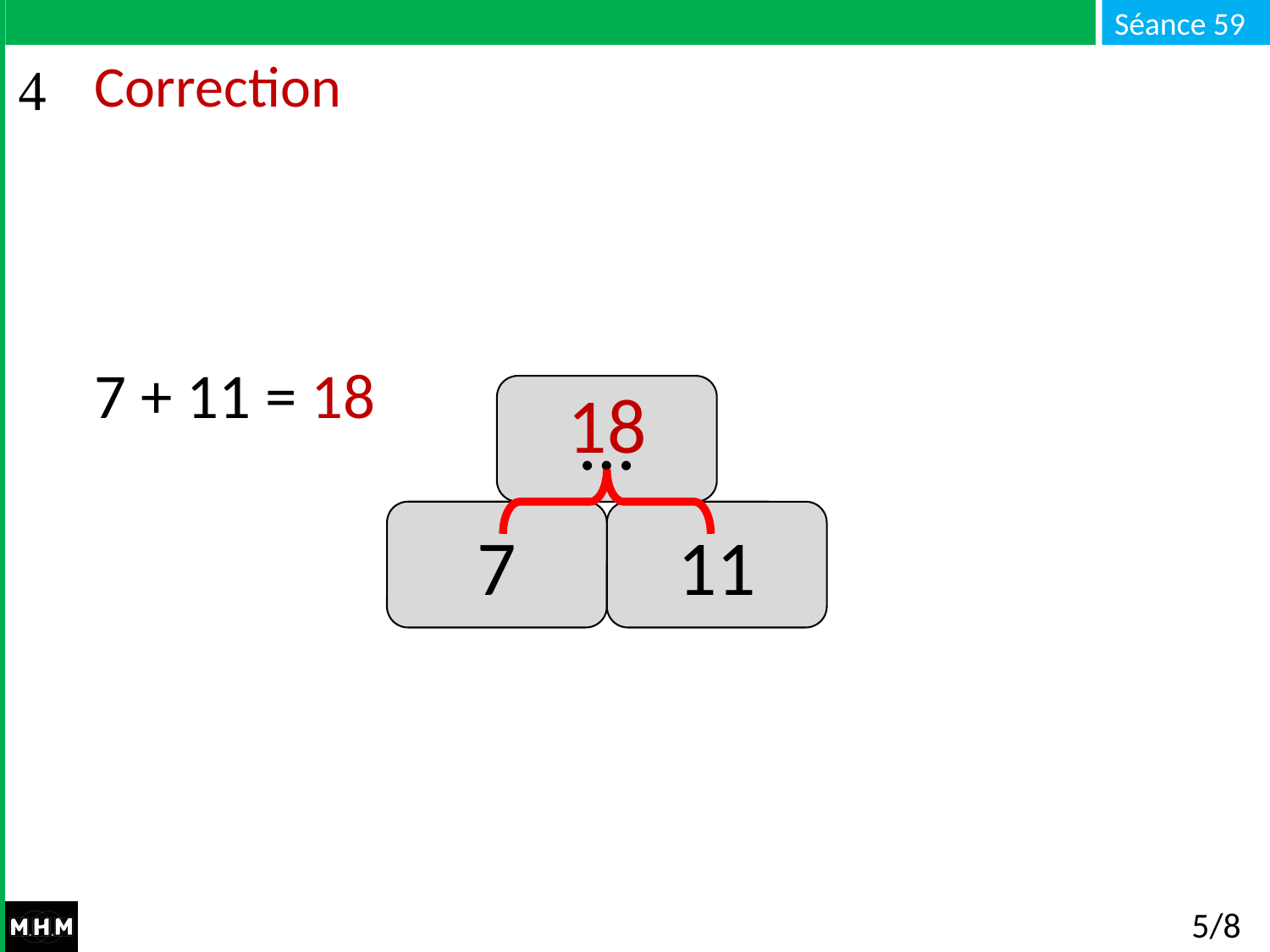

# Correction
7 + 11 = 18
18
…

11
7
5/8